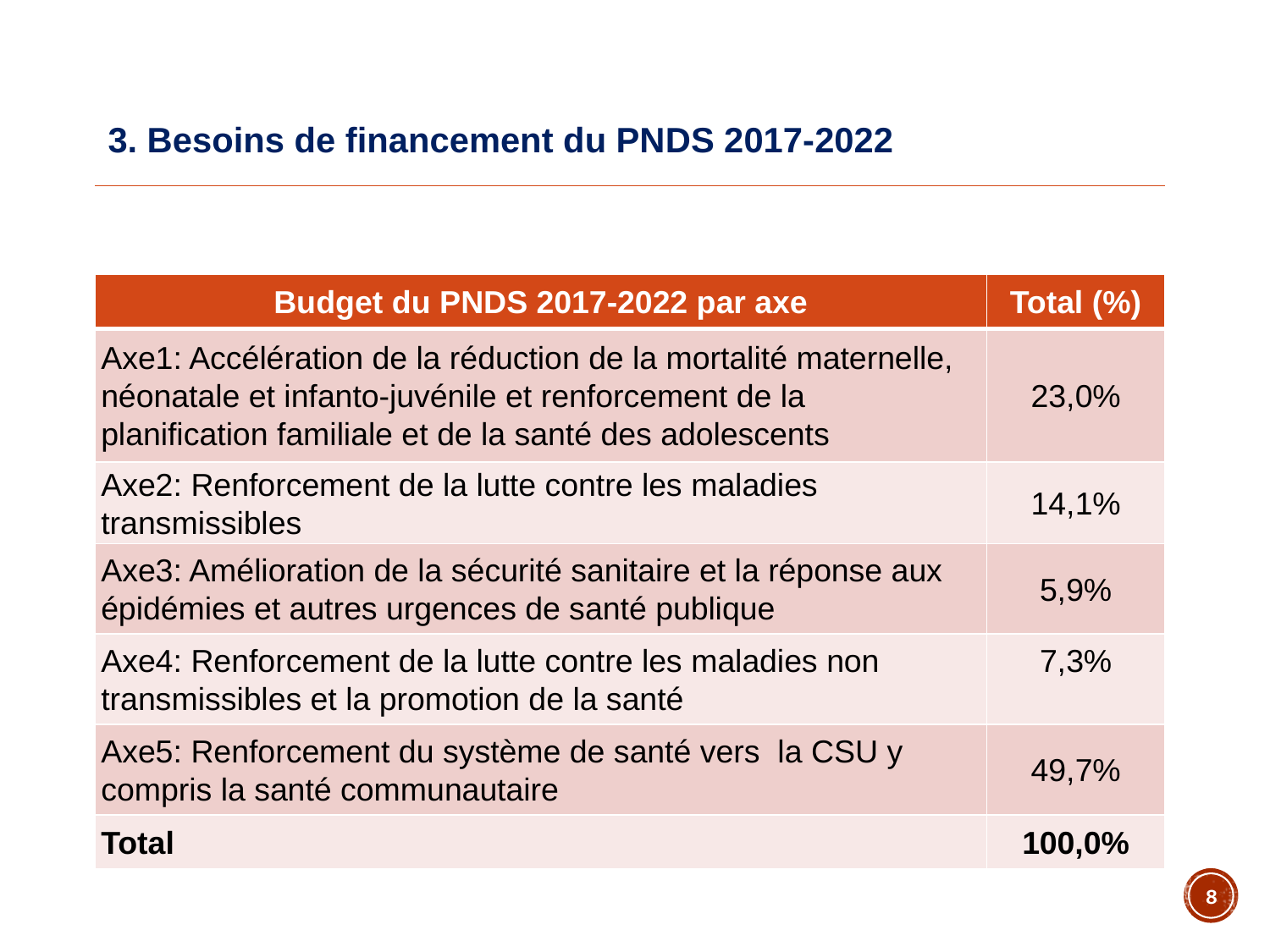

# 3. Besoins de financement du PNDS 2017-2022
| Budget du PNDS 2017-2022 par axe | Total (%) |
| --- | --- |
| Axe1: Accélération de la réduction de la mortalité maternelle, néonatale et infanto-juvénile et renforcement de la planification familiale et de la santé des adolescents | 23,0% |
| Axe2: Renforcement de la lutte contre les maladies transmissibles | 14,1% |
| Axe3: Amélioration de la sécurité sanitaire et la réponse aux épidémies et autres urgences de santé publique | 5,9% |
| Axe4: Renforcement de la lutte contre les maladies non transmissibles et la promotion de la santé | 7,3% |
| Axe5: Renforcement du système de santé vers la CSU y compris la santé communautaire | 49,7% |
| Total | 100,0% |
Source : Développement de l’application OneHealt
8